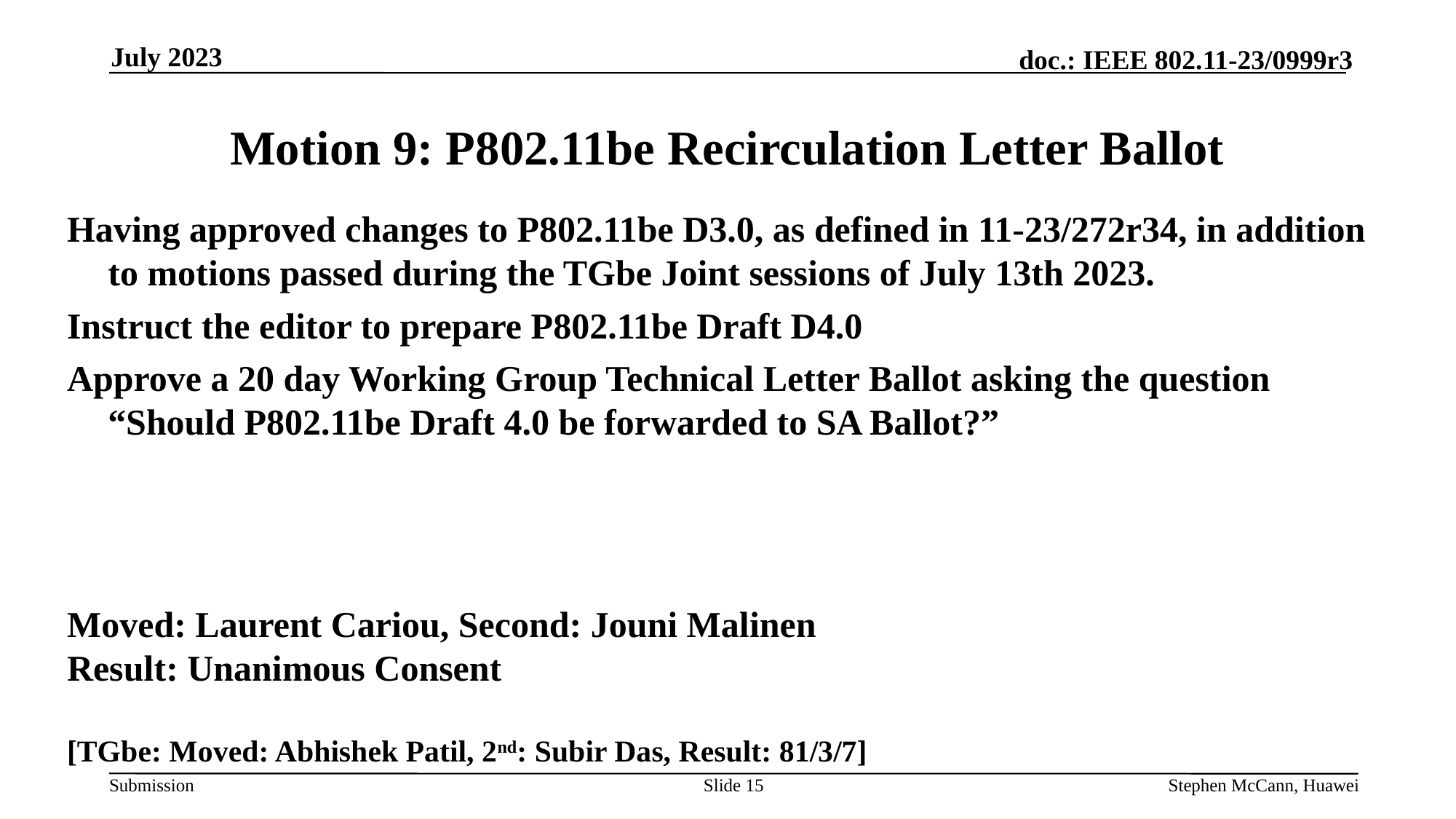

July 2023
# Motion 9: P802.11be Recirculation Letter Ballot
Having approved changes to P802.11be D3.0, as defined in 11-23/272r34, in addition to motions passed during the TGbe Joint sessions of July 13th 2023.
Instruct the editor to prepare P802.11be Draft D4.0
Approve a 20 day Working Group Technical Letter Ballot asking the question “Should P802.11be Draft 4.0 be forwarded to SA Ballot?”

Moved: Laurent Cariou, Second: Jouni Malinen
Result: Unanimous Consent

[TGbe: Moved: Abhishek Patil, 2nd: Subir Das, Result: 81/3/7]

Slide 15
Stephen McCann, Huawei